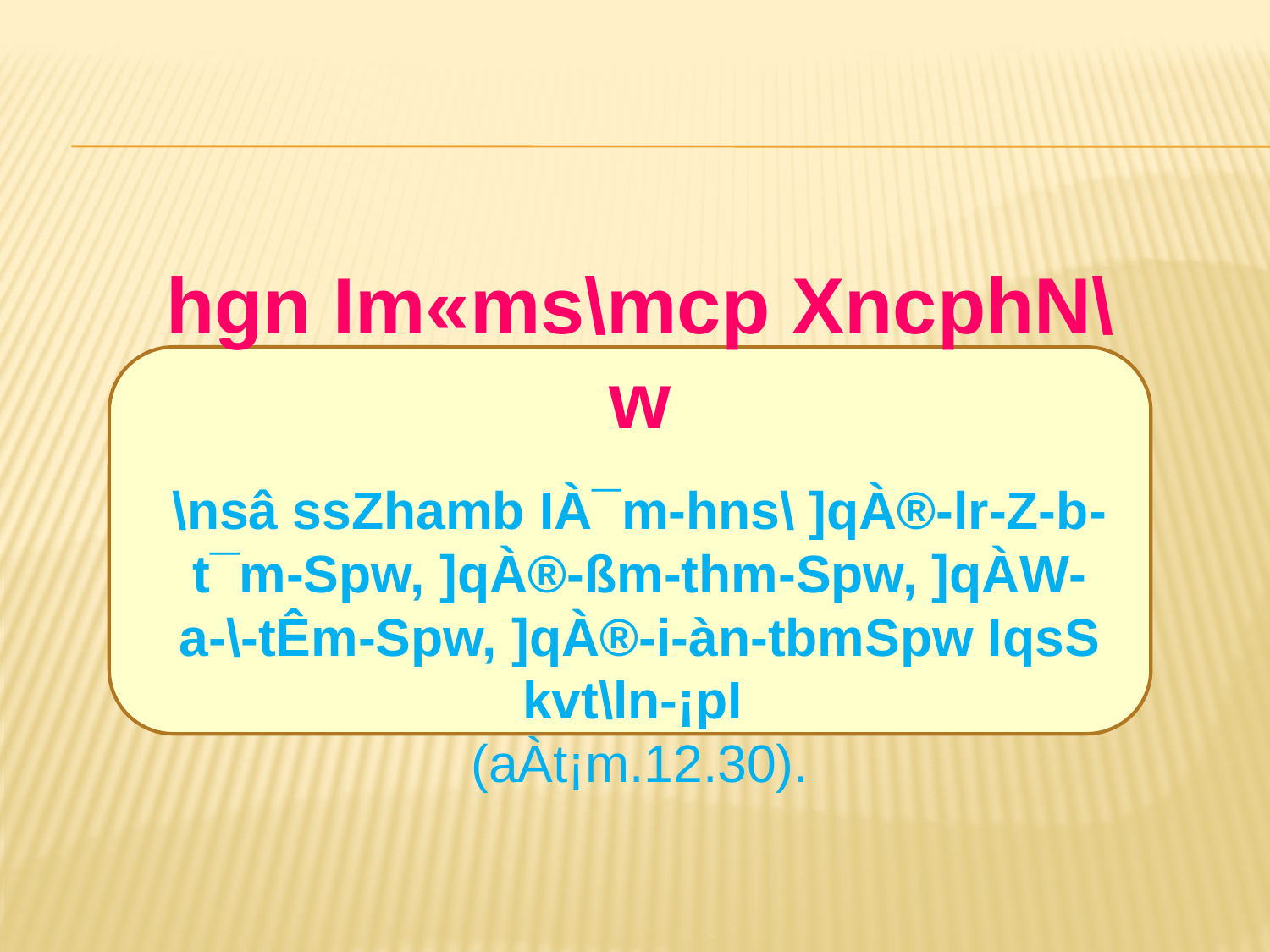

hgn Im«ms\mcp XncphN\w

\nsâ ssZhamb IÀ¯m-hns\ ]qÀ®-lr-Z-b-t¯m-Spw, ]qÀ®-ßm-thm-Spw, ]qÀW-a-\-tÊm-Spw, ]qÀ®-i-àn-tbmSpw IqsS kvt\ln-¡pI
(aÀt¡m.12.30).